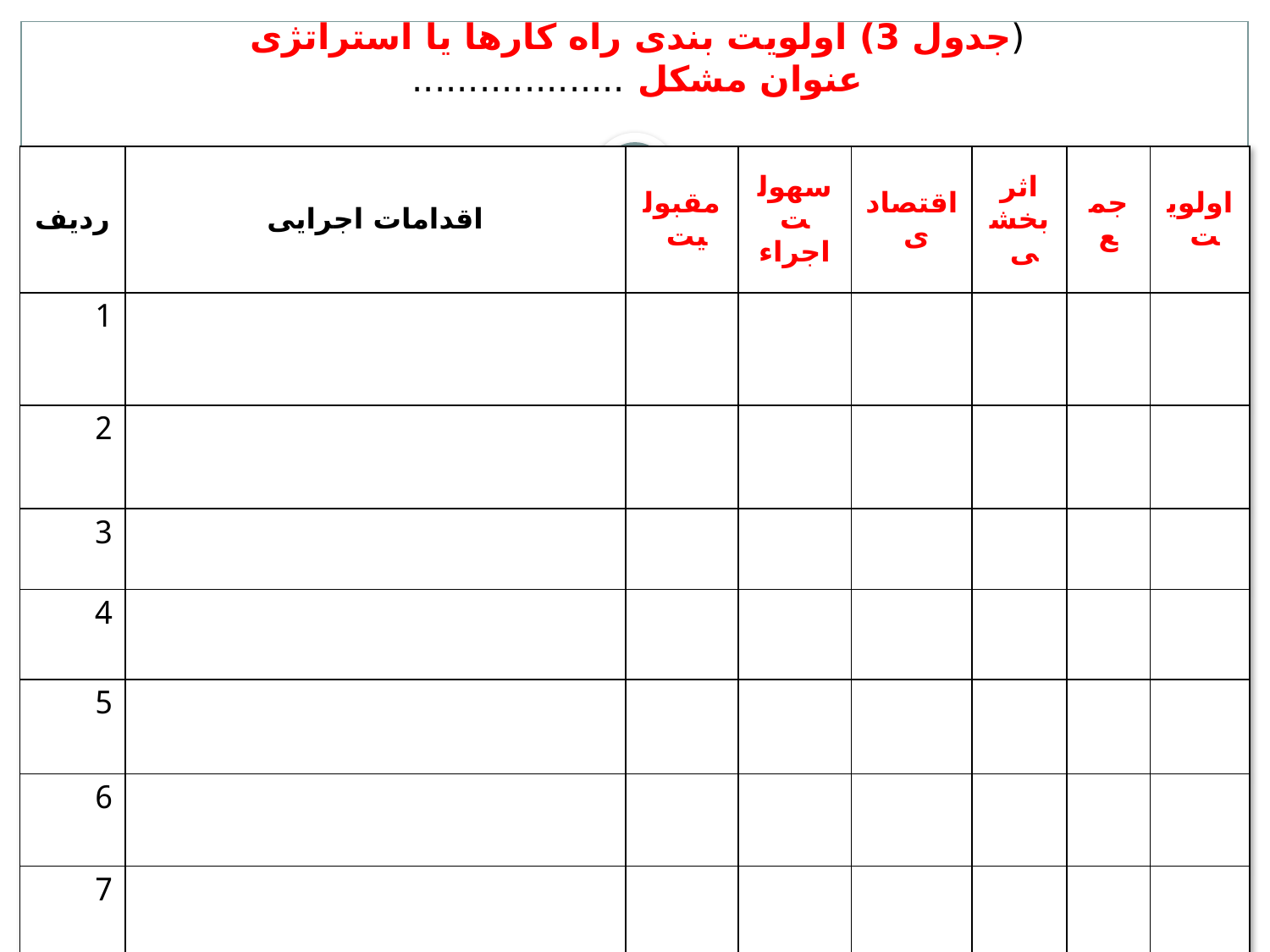

# (جدول 3) اولویت بندی راه کارها یا استراتژی عنوان مشکل ...................
| ردیف | اقدامات اجرایی | مقبولیت | سهولت اجراء | اقتصادی | اثر بخشی | جمع | اولویت |
| --- | --- | --- | --- | --- | --- | --- | --- |
| 1 |  |  |  |  |  |  |  |
| 2 |  |  |  |  |  |  |  |
| 3 |  |  |  |  |  |  |  |
| 4 |  |  |  |  |  |  |  |
| 5 |  |  |  |  |  |  |  |
| 6 |  |  |  |  |  |  |  |
| 7 |  |  |  |  |  |  |  |